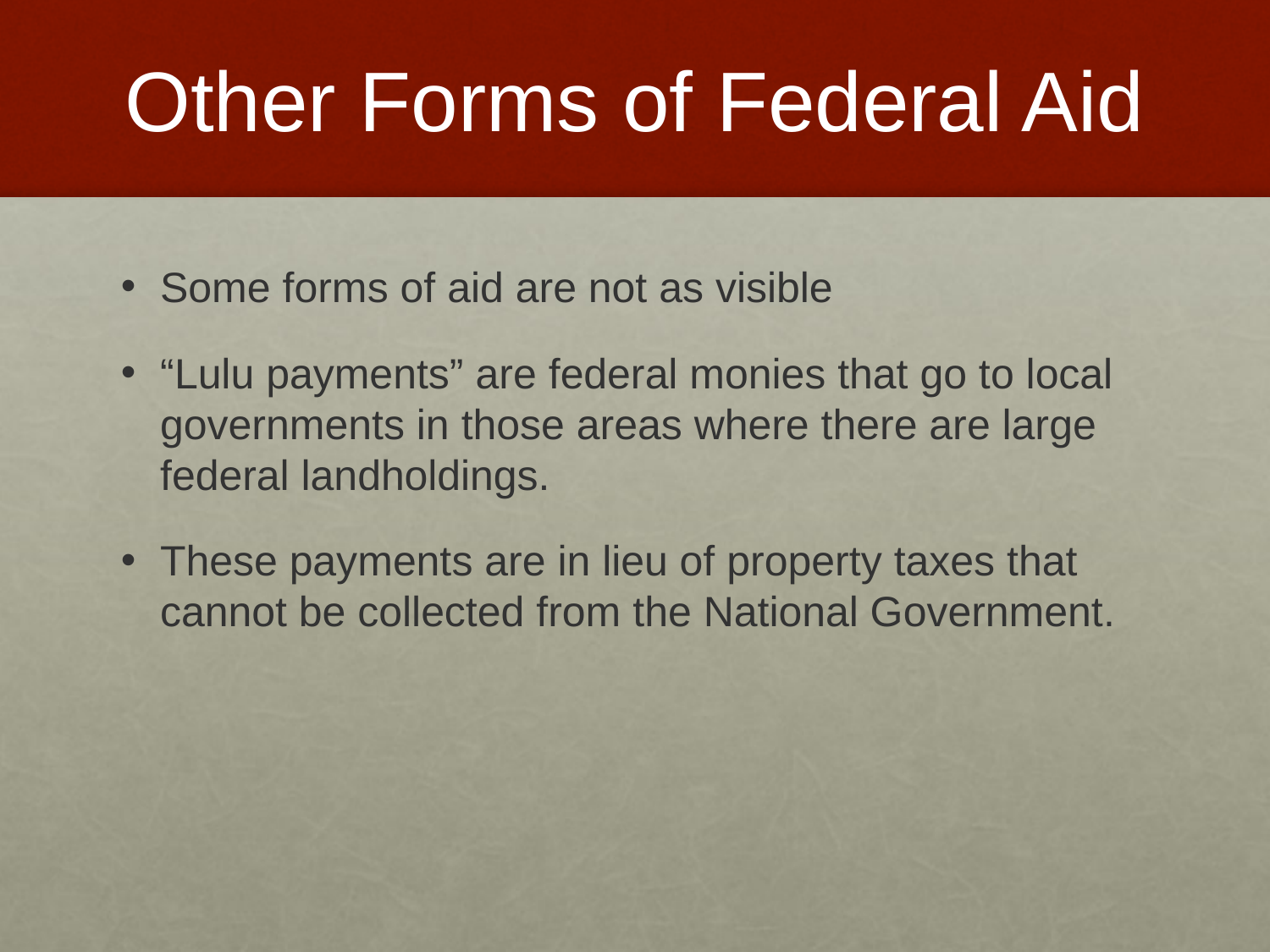

# Other Forms of Federal Aid
Some forms of aid are not as visible
“Lulu payments” are federal monies that go to local governments in those areas where there are large federal landholdings.
These payments are in lieu of property taxes that cannot be collected from the National Government.